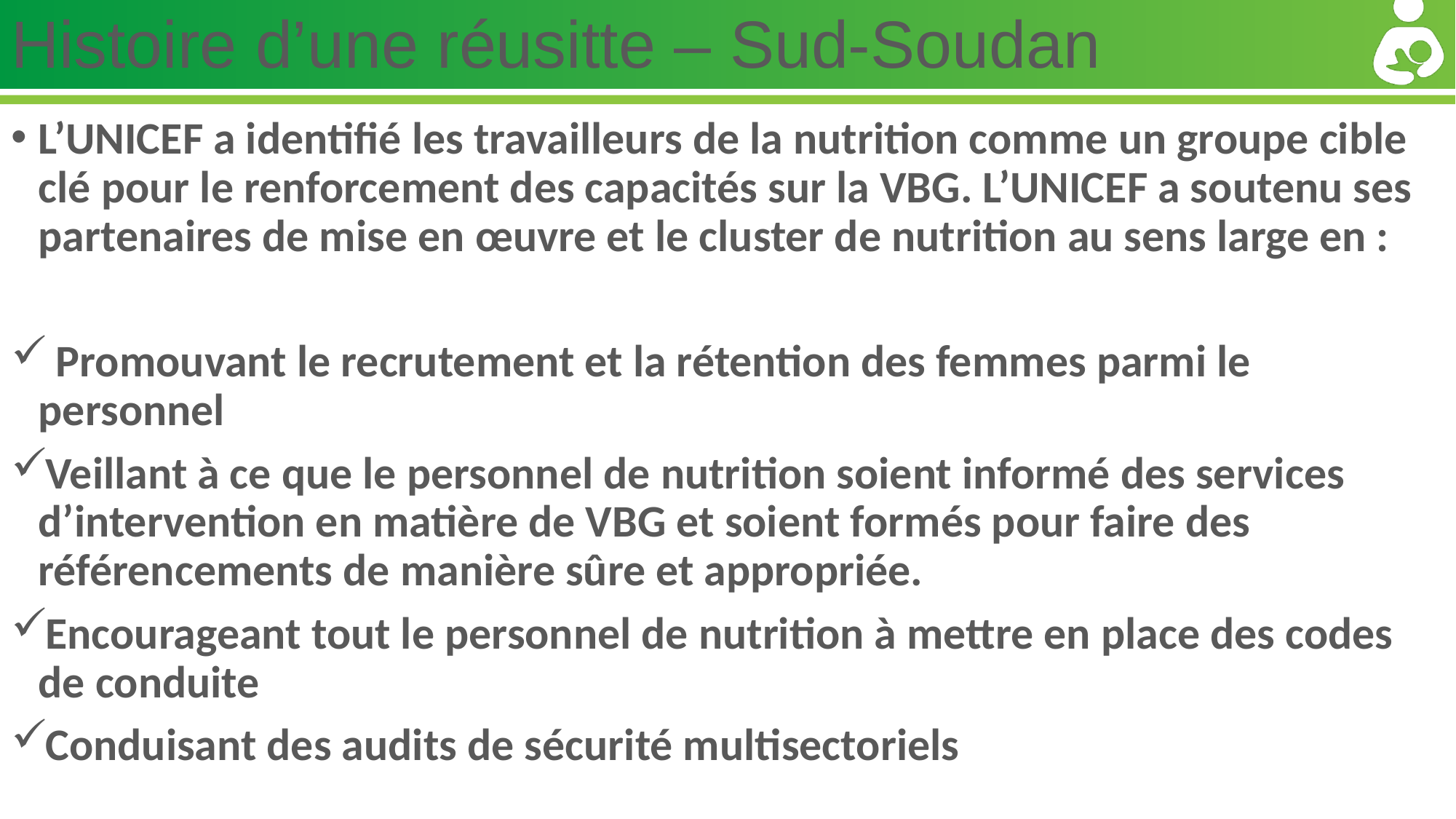

# Histoire d’une réusitte – Sud-Soudan
L’UNICEF a identifié les travailleurs de la nutrition comme un groupe cible clé pour le renforcement des capacités sur la VBG. L’UNICEF a soutenu ses partenaires de mise en œuvre et le cluster de nutrition au sens large en :

 Promouvant le recrutement et la rétention des femmes parmi le personnel
Veillant à ce que le personnel de nutrition soient informé des services d’intervention en matière de VBG et soient formés pour faire des référencements de manière sûre et appropriée.
Encourageant tout le personnel de nutrition à mettre en place des codes de conduite
Conduisant des audits de sécurité multisectoriels